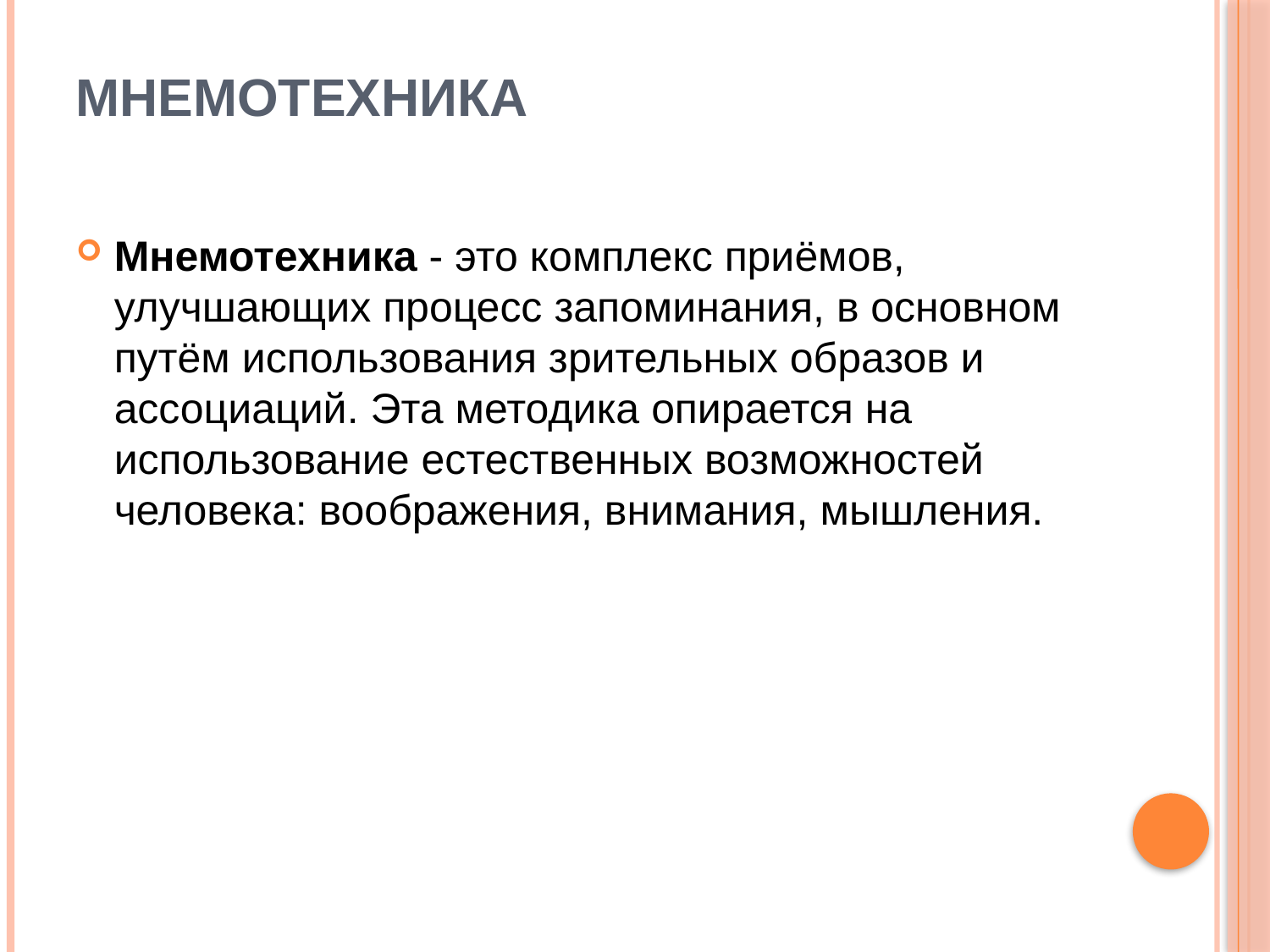

# Мнемотехника
Мнемотехника - это комплекс приёмов, улучшающих процесс запоминания, в основном путём использования зрительных образов и ассоциаций. Эта методика опирается на использование естественных возможностей человека: воображения, внимания, мышления.